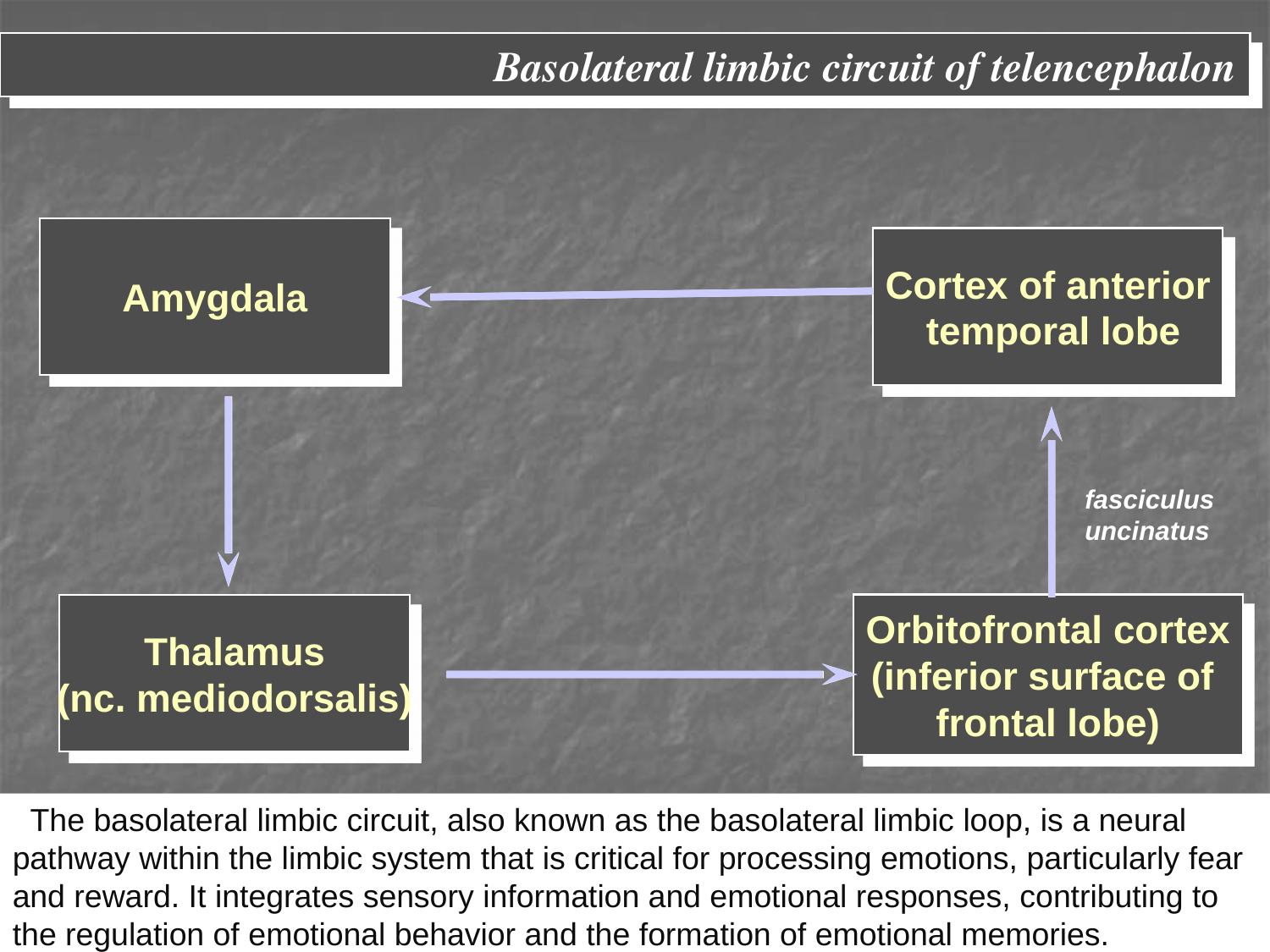

Basolateral limbic circuit of telencephalon
Amygdala
Cortex of anterior
 temporal lobe

fasciculus
uncinatus
Orbitofrontal cortex
(inferior surface of
frontal lobe)
Тhalamus
(nc. mediodorsalis)

  The basolateral limbic circuit, also known as the basolateral limbic loop, is a neural pathway within the limbic system that is critical for processing emotions, particularly fear and reward. It integrates sensory information and emotional responses, contributing to the regulation of emotional behavior and the formation of emotional memories.